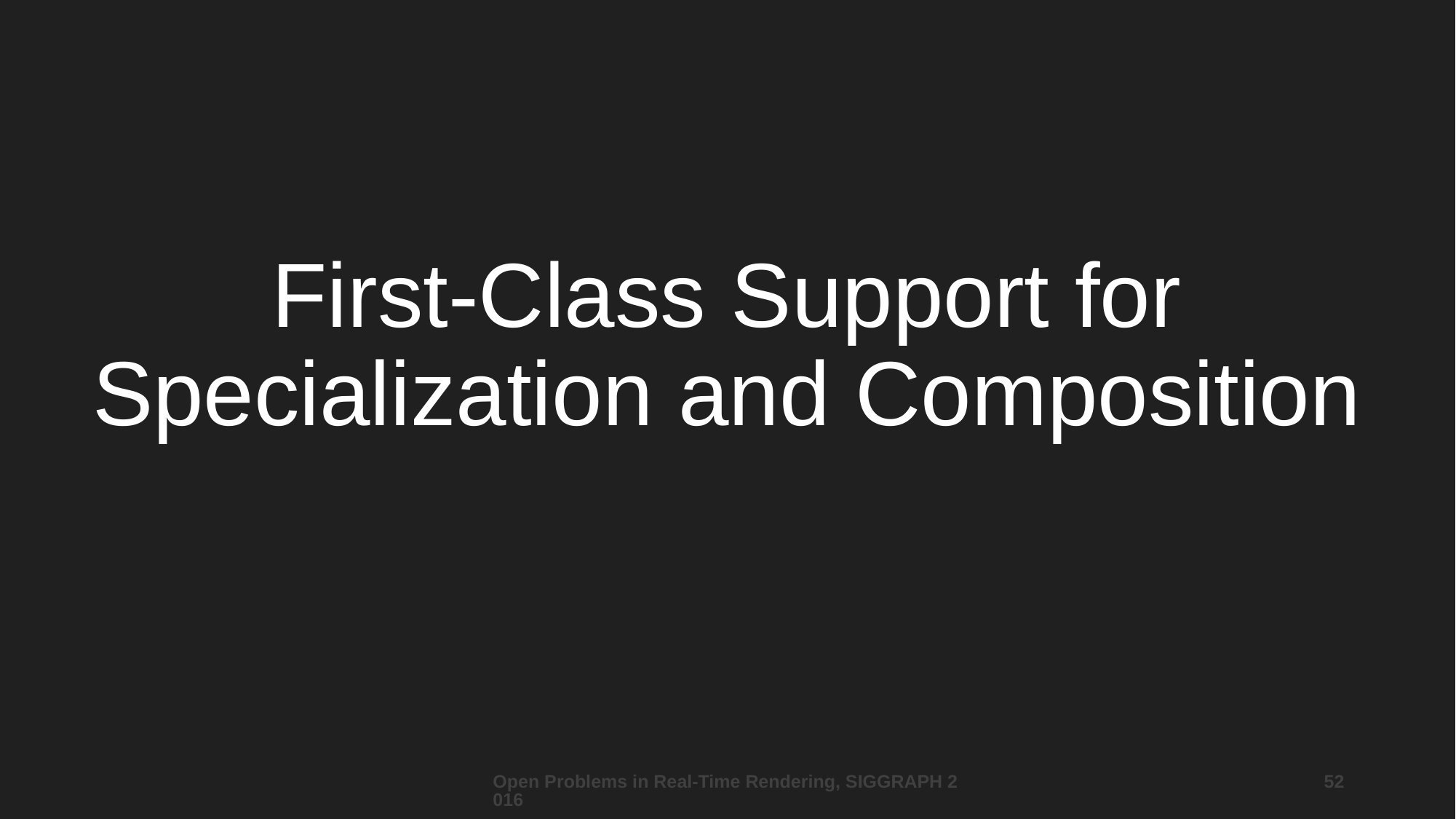

# First-Class Support for Specialization and Composition

Open Problems in Real-Time Rendering, SIGGRAPH 2016
52